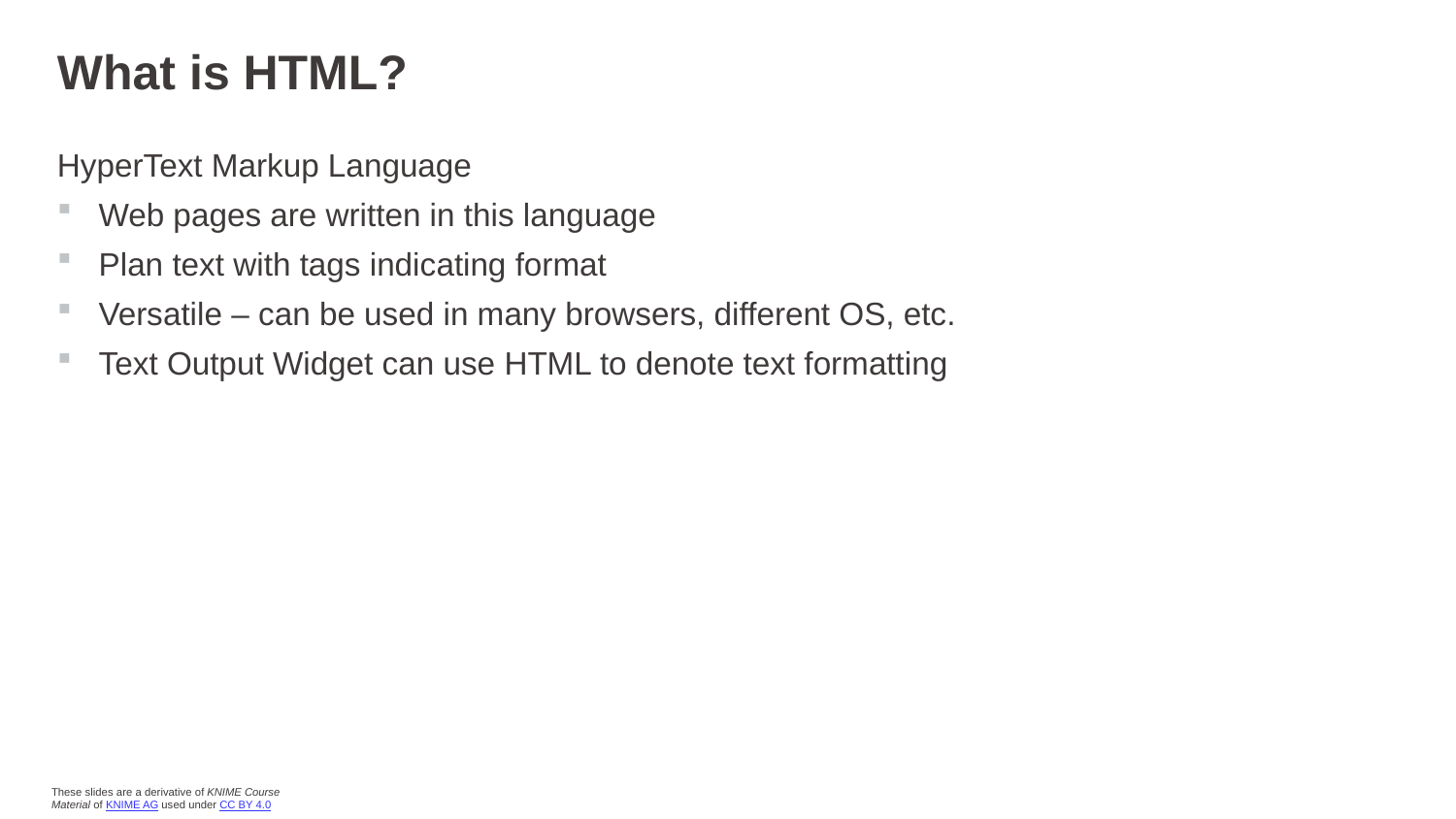

# What is HTML?
HyperText Markup Language
Web pages are written in this language
Plan text with tags indicating format
Versatile – can be used in many browsers, different OS, etc.
Text Output Widget can use HTML to denote text formatting